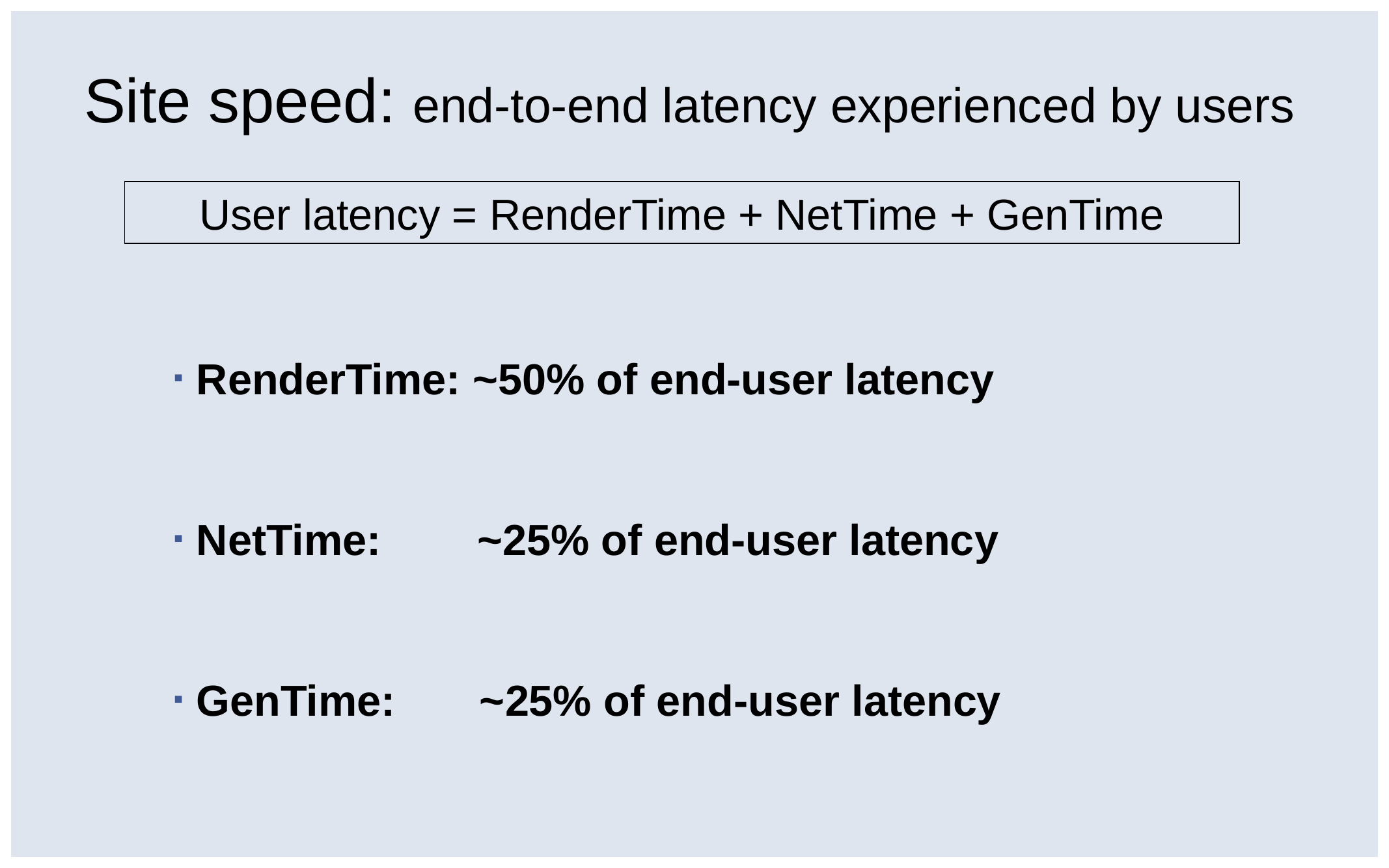

# Site speed: end-to-end latency experienced by users
User latency = RenderTime + NetTime + GenTime

RenderTime: ~50% of end-user latency

NetTime:        ~25% of end-user latency

GenTime:       ~25% of end-user latency